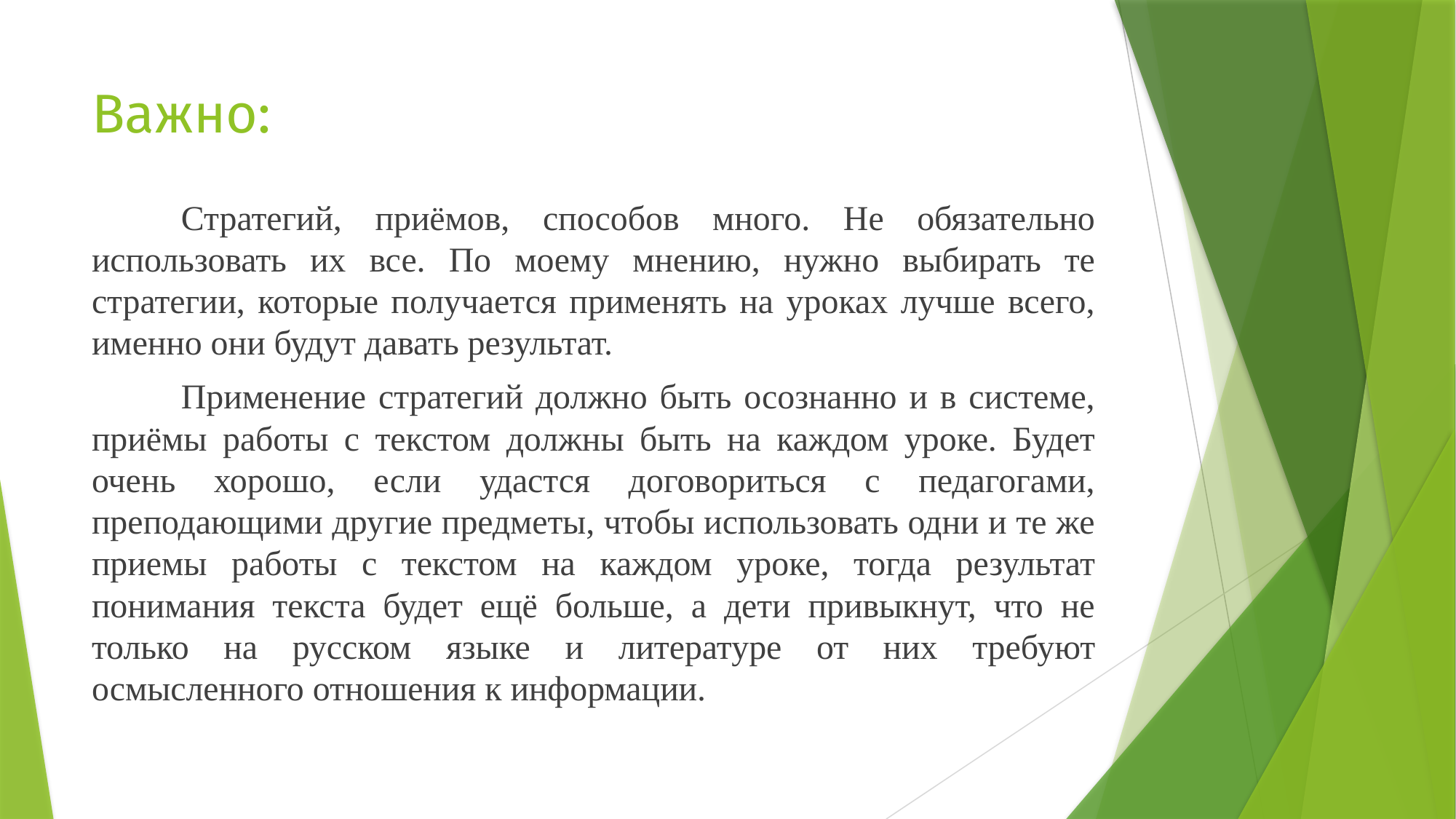

# Важно:
	Стратегий, приёмов, способов много. Не обязательно использовать их все. По моему мнению, нужно выбирать те стратегии, которые получается применять на уроках лучше всего, именно они будут давать результат.
	Применение стратегий должно быть осознанно и в системе, приёмы работы с текстом должны быть на каждом уроке. Будет очень хорошо, если удастся договориться с педагогами, преподающими другие предметы, чтобы использовать одни и те же приемы работы с текстом на каждом уроке, тогда результат понимания текста будет ещё больше, а дети привыкнут, что не только на русском языке и литературе от них требуют осмысленного отношения к информации.